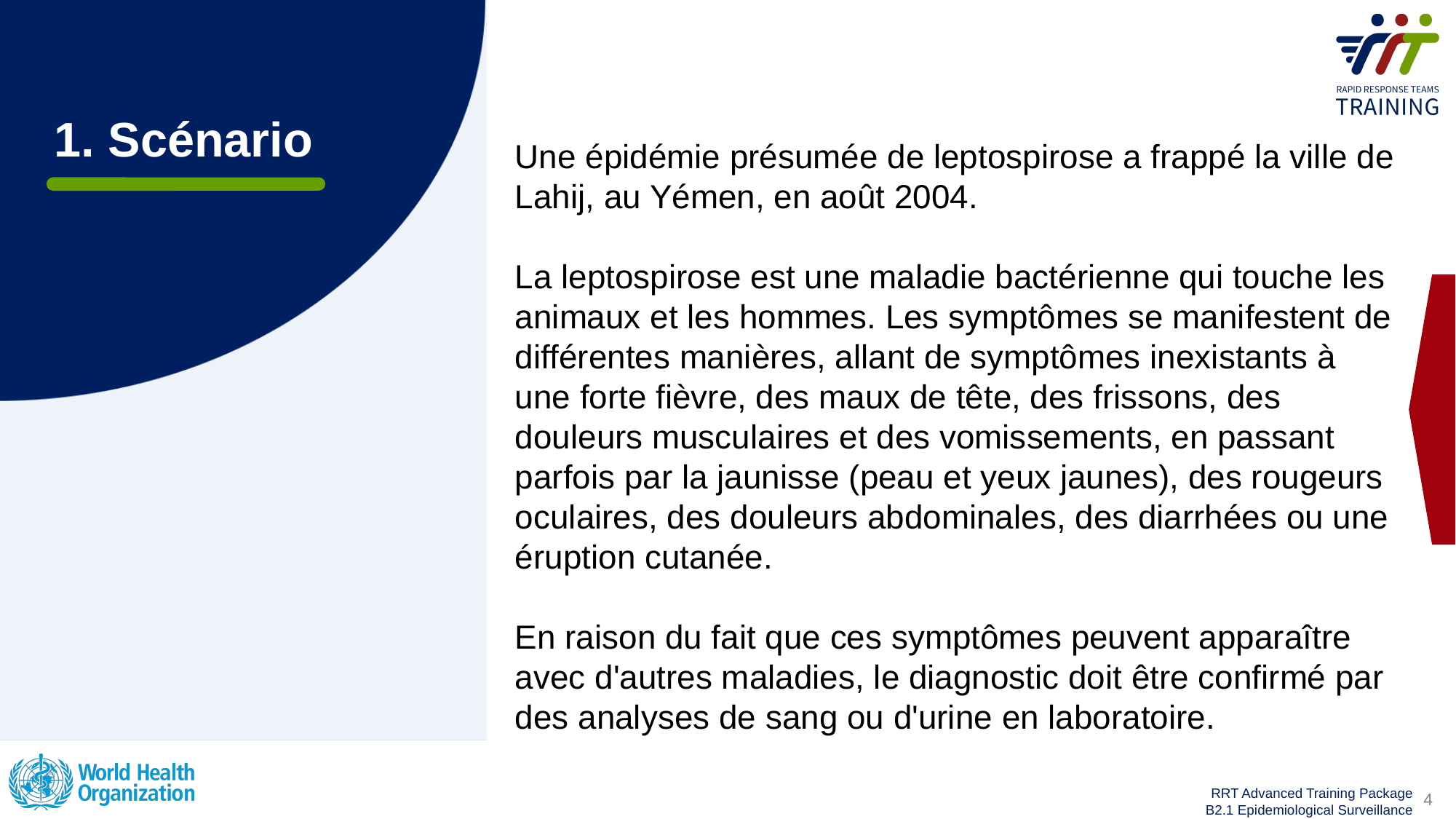

1. Scénario
Une épidémie présumée de leptospirose a frappé la ville de Lahij, au Yémen, en août 2004.

La leptospirose est une maladie bactérienne qui touche les animaux et les hommes. Les symptômes se manifestent de différentes manières, allant de symptômes inexistants à une forte fièvre, des maux de tête, des frissons, des douleurs musculaires et des vomissements, en passant parfois par la jaunisse (peau et yeux jaunes), des rougeurs oculaires, des douleurs abdominales, des diarrhées ou une éruption cutanée.

En raison du fait que ces symptômes peuvent apparaître avec d'autres maladies, le diagnostic doit être confirmé par des analyses de sang ou d'urine en laboratoire.